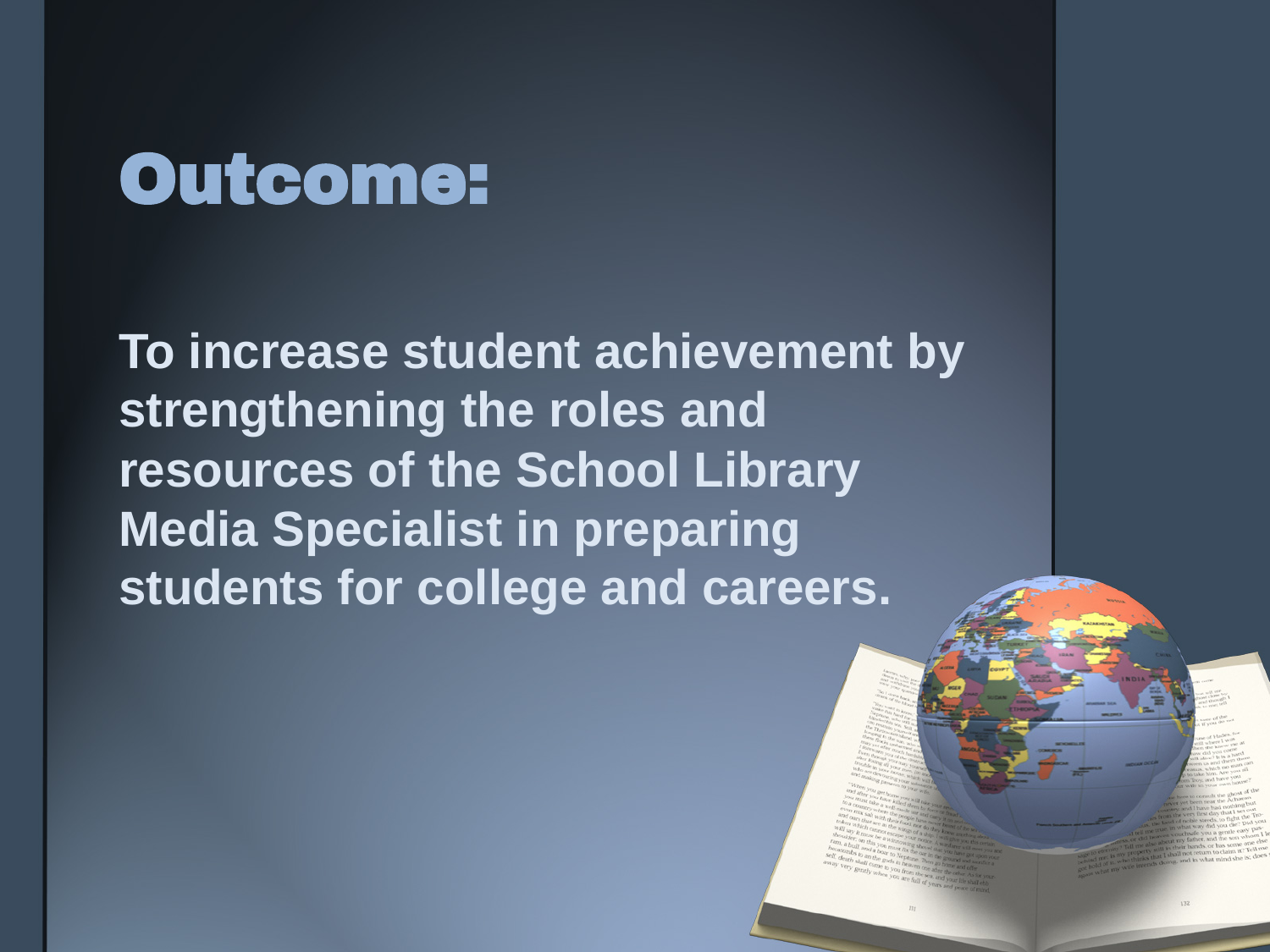

# Outcome:

To increase student achievement by strengthening the roles and resources of the School Library Media Specialist in preparing students for college and careers.